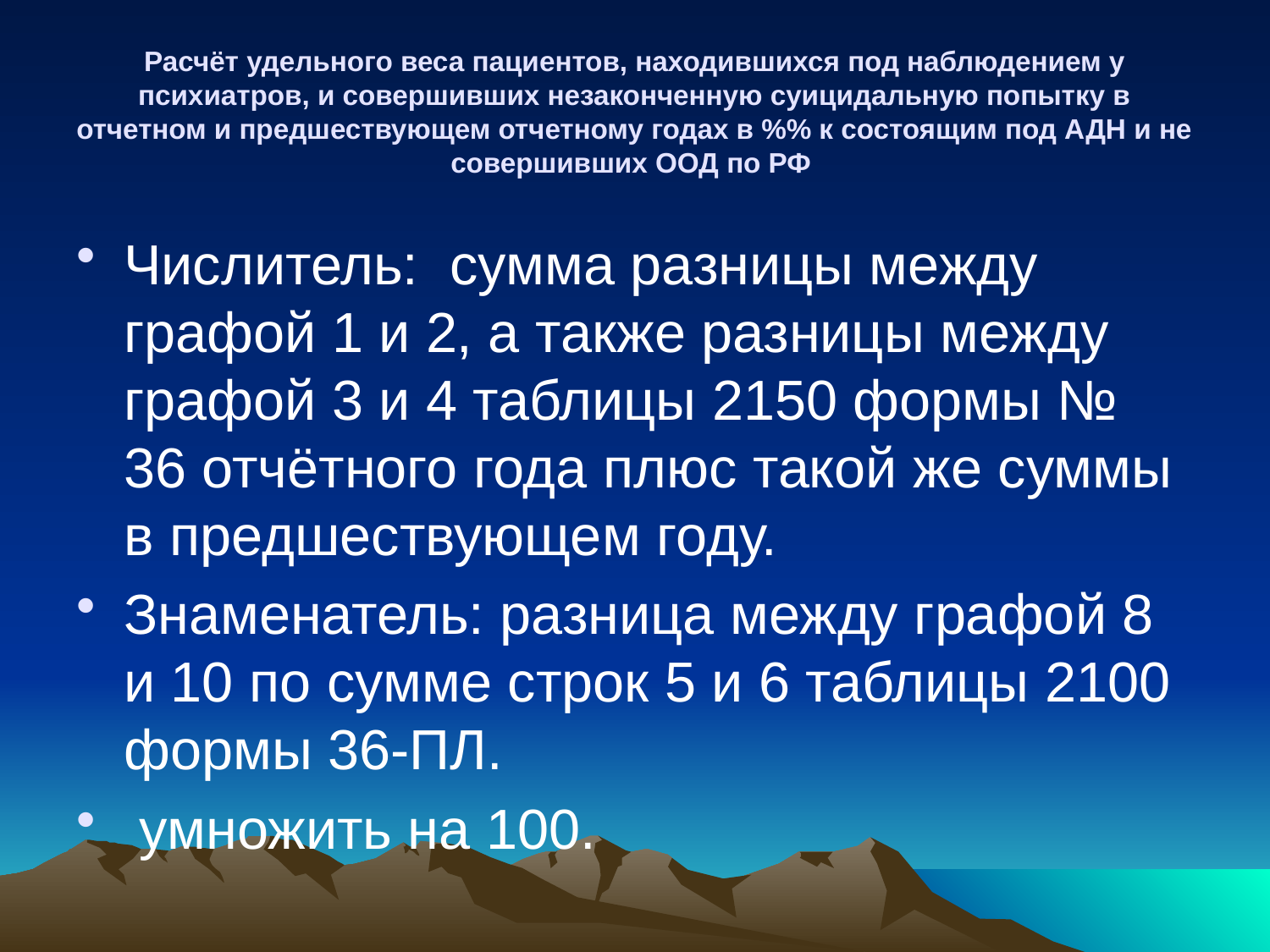

# Расчёт удельного веса пациентов, находившихся под наблюдением у психиатров, и совершивших незаконченную суицидальную попытку в отчетном и предшествующем отчетному годах в %% к состоящим под АДН и не совершивших ООД по РФ
Числитель:  сумма разницы между графой 1 и 2, а также разницы между графой 3 и 4 таблицы 2150 формы № 36 отчётного года плюс такой же суммы в предшествующем году.
Знаменатель: разница между графой 8 и 10 по сумме строк 5 и 6 таблицы 2100 формы 36-ПЛ.
 умножить на 100.